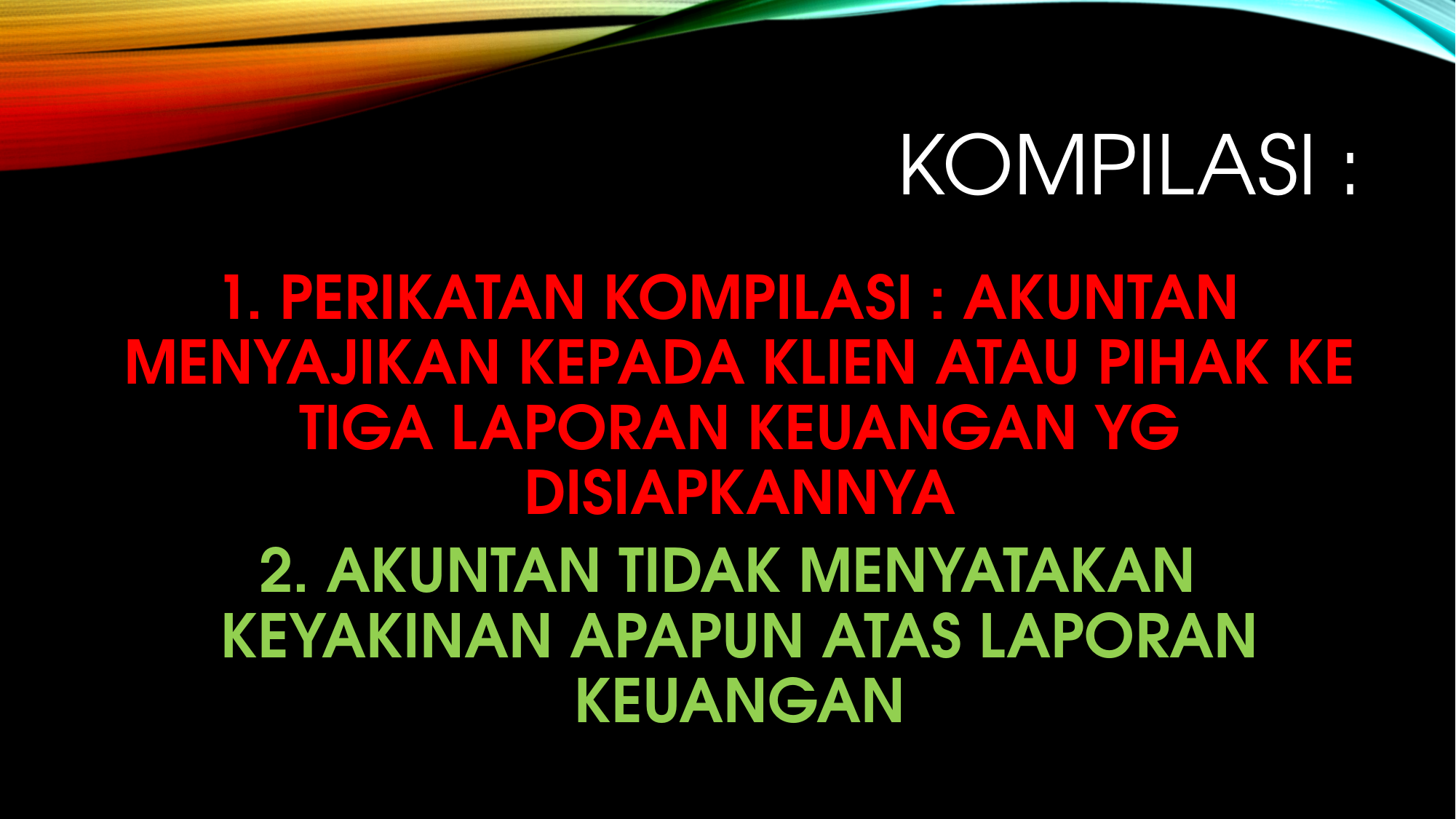

# KOMPILASI :
1. PERIKATAN KOMPILASI : AKUNTAN MENYAJIKAN KEPADA KLIEN ATAU PIHAK KE TIGA LAPORAN KEUANGAN YG DISIAPKANNYA
2. AKUNTAN TIDAK MENYATAKAN KEYAKINAN APAPUN ATAS LAPORAN KEUANGAN